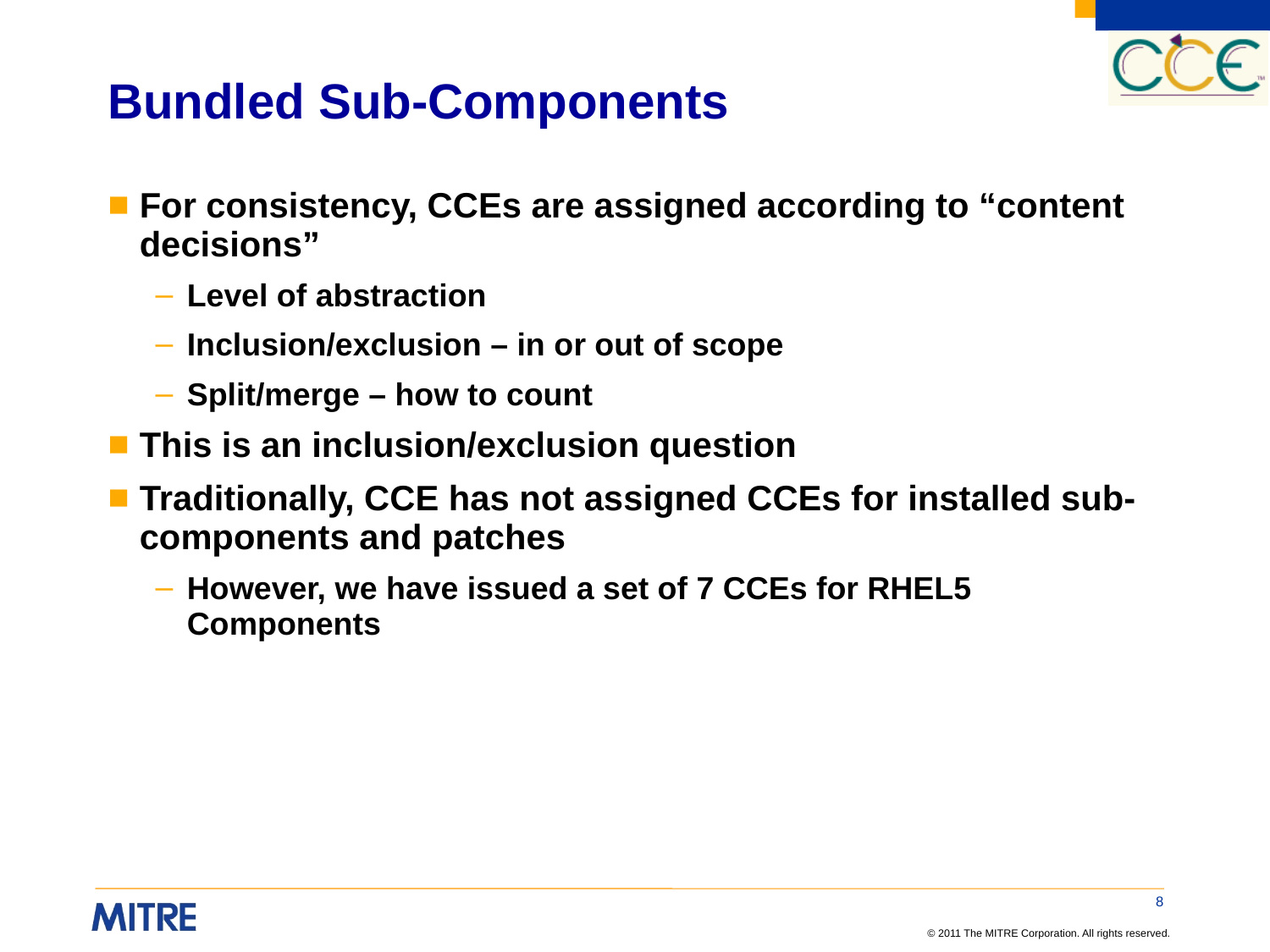

# Bundled Sub-Components
For consistency, CCEs are assigned according to “content decisions”
Level of abstraction
Inclusion/exclusion – in or out of scope
Split/merge – how to count
This is an inclusion/exclusion question
Traditionally, CCE has not assigned CCEs for installed sub-components and patches
However, we have issued a set of 7 CCEs for RHEL5 Components
8